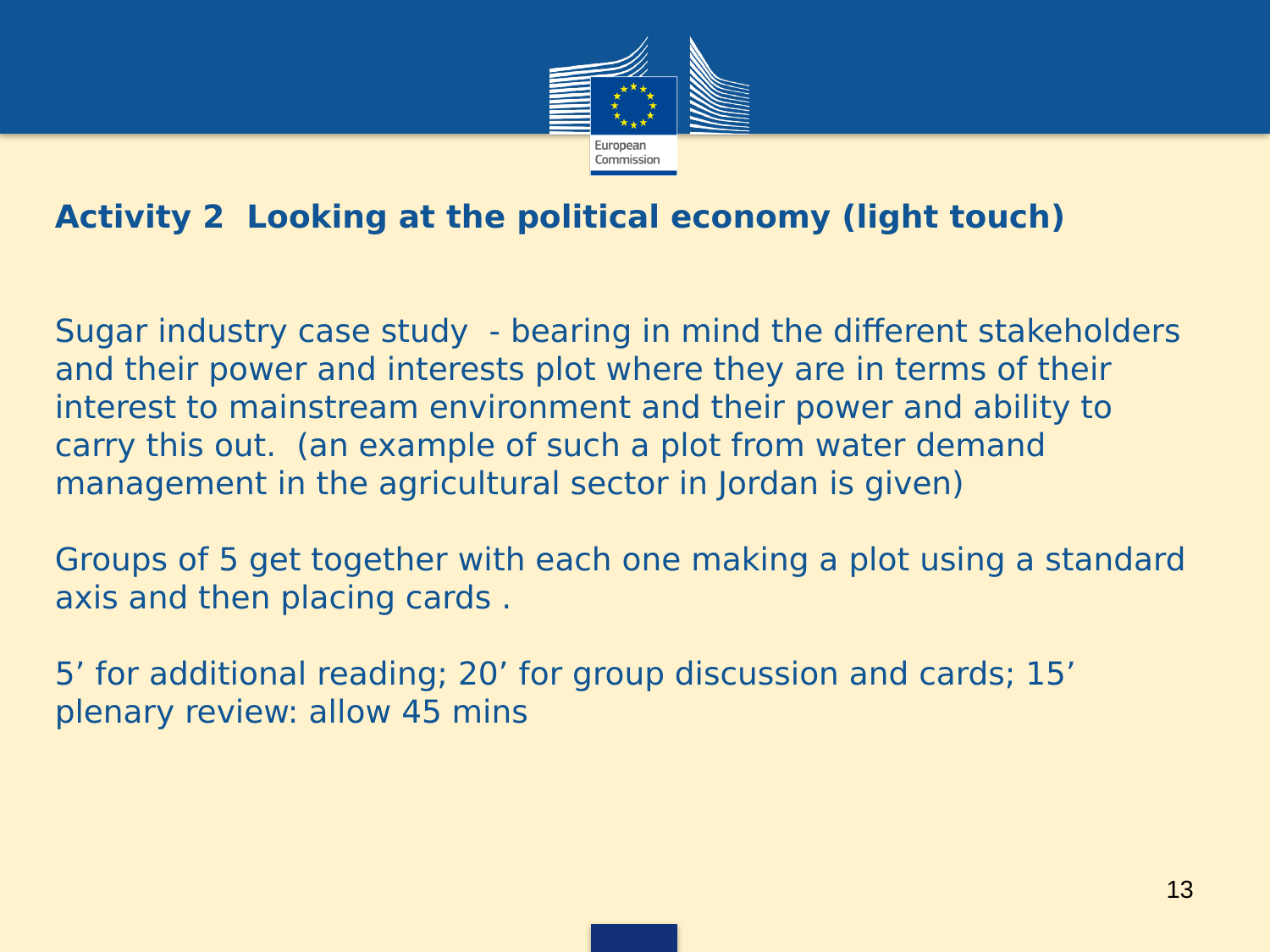

Activity 2  Looking at the political economy (light touch)

Sugar industry case study  - bearing in mind the different stakeholders and their power and interests plot where they are in terms of their interest to mainstream environment and their power and ability to carry this out.  (an example of such a plot from water demand management in the agricultural sector in Jordan is given)

Groups of 5 get together with each one making a plot using a standard axis and then placing cards .

5’ for additional reading; 20’ for group discussion and cards; 15’ plenary review: allow 45 mins
13